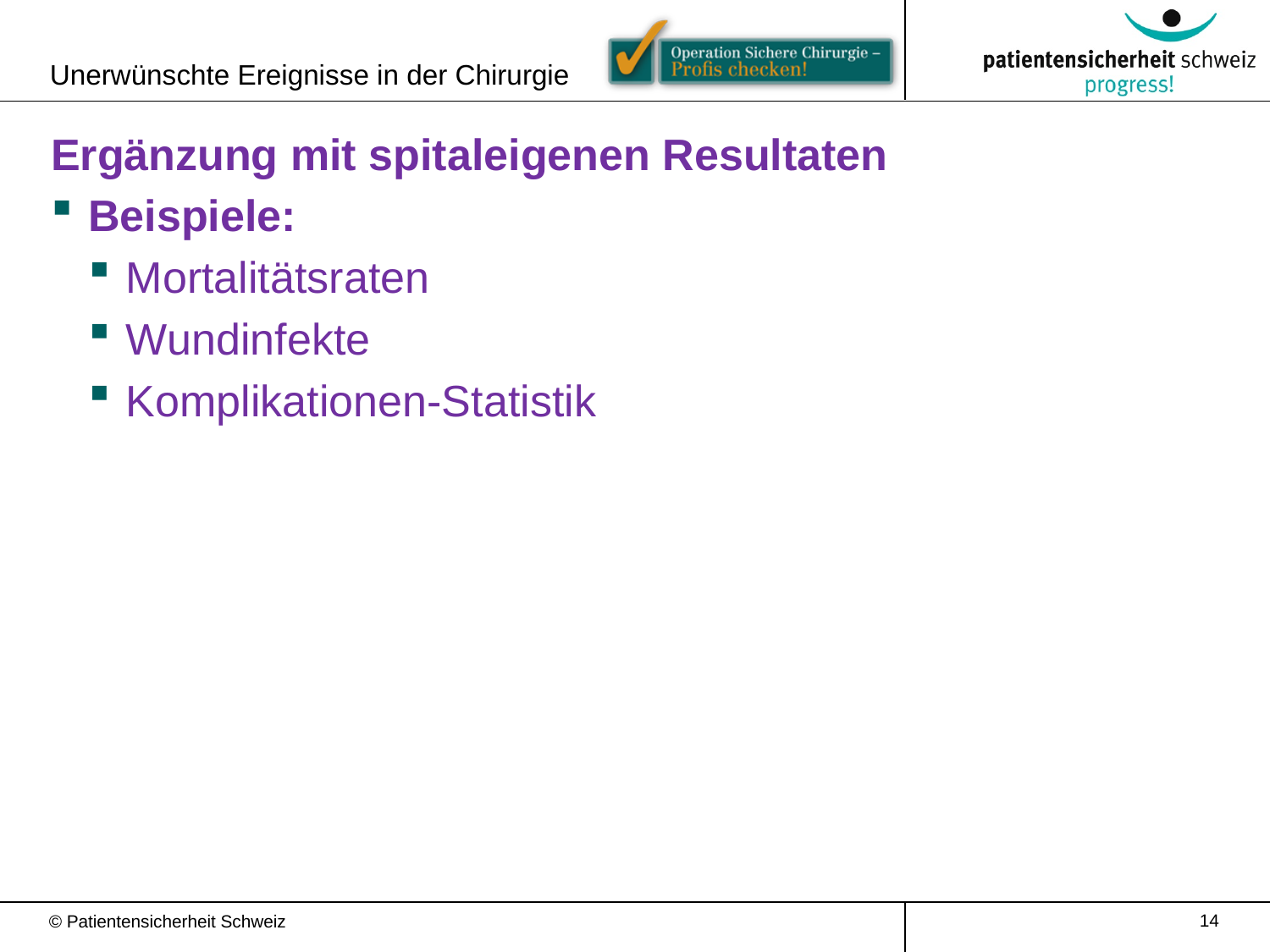

Unerwünschte Ereignisse in der Chirurgie
Ergänzung mit spitaleigenen Resultaten
Beispiele:
Mortalitätsraten
Wundinfekte
Komplikationen-Statistik

14
© Patientensicherheit Schweiz